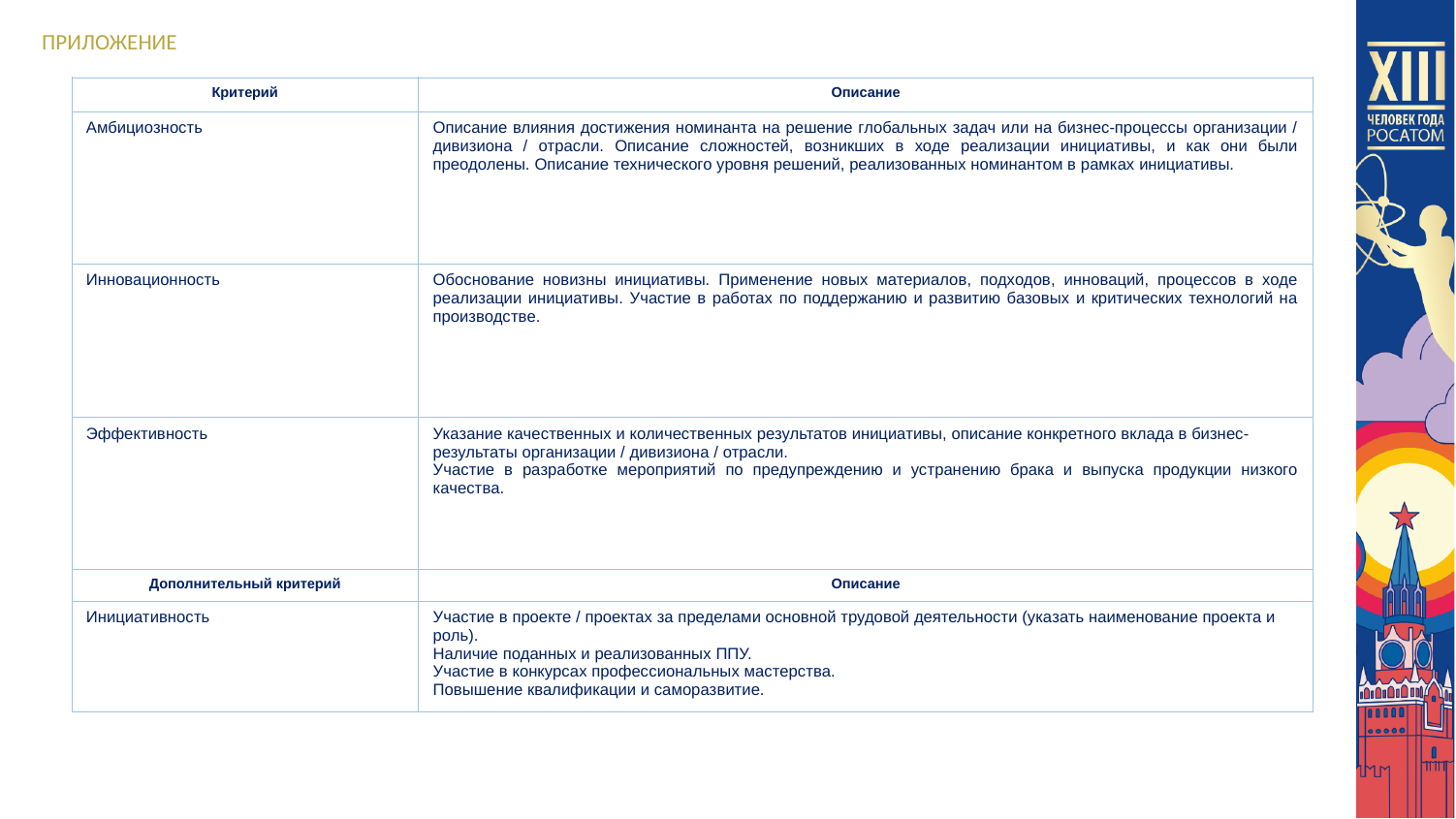

ПРИЛОЖЕНИЕ
| Критерий | Описание |
| --- | --- |
| Амбициозность | Описание влияния достижения номинанта на решение глобальных задач или на бизнес-процессы организации / дивизиона / отрасли. Описание сложностей, возникших в ходе реализации инициативы, и как они были преодолены. Описание технического уровня решений, реализованных номинантом в рамках инициативы. |
| Инновационность | Обоснование новизны инициативы. Применение новых материалов, подходов, инноваций, процессов в ходе реализации инициативы. Участие в работах по поддержанию и развитию базовых и критических технологий на производстве. |
| Эффективность | Указание качественных и количественных результатов инициативы, описание конкретного вклада в бизнес-результаты организации / дивизиона / отрасли. Участие в разработке мероприятий по предупреждению и устранению брака и выпуска продукции низкого качества. |
| Дополнительный критерий | Описание |
| Инициативность | Участие в проекте / проектах за пределами основной трудовой деятельности (указать наименование проекта и роль). Наличие поданных и реализованных ППУ. Участие в конкурсах профессиональных мастерства. Повышение квалификации и саморазвитие. |